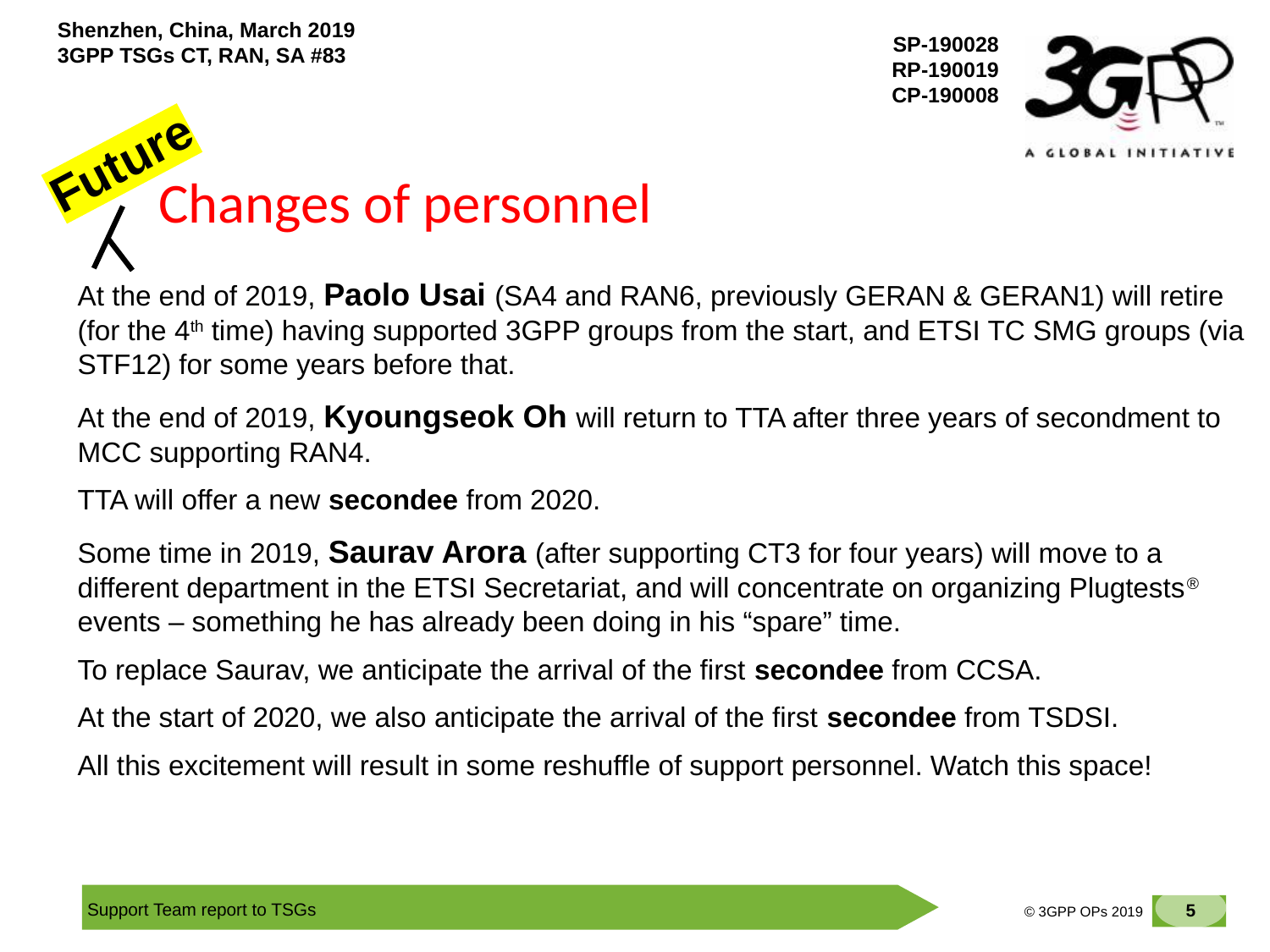

# Changes of personnel
Future
At the end of 2019, Paolo Usai (SA4 and RAN6, previously GERAN & GERAN1) will retire (for the 4th time) having supported 3GPP groups from the start, and ETSI TC SMG groups (via STF12) for some years before that.
At the end of 2019, Kyoungseok Oh will return to TTA after three years of secondment to MCC supporting RAN4.
TTA will offer a new secondee from 2020.
Some time in 2019, Saurav Arora (after supporting CT3 for four years) will move to a different department in the ETSI Secretariat, and will concentrate on organizing Plugtests® events – something he has already been doing in his “spare” time.
To replace Saurav, we anticipate the arrival of the first secondee from CCSA.
At the start of 2020, we also anticipate the arrival of the first secondee from TSDSI.
All this excitement will result in some reshuffle of support personnel. Watch this space!